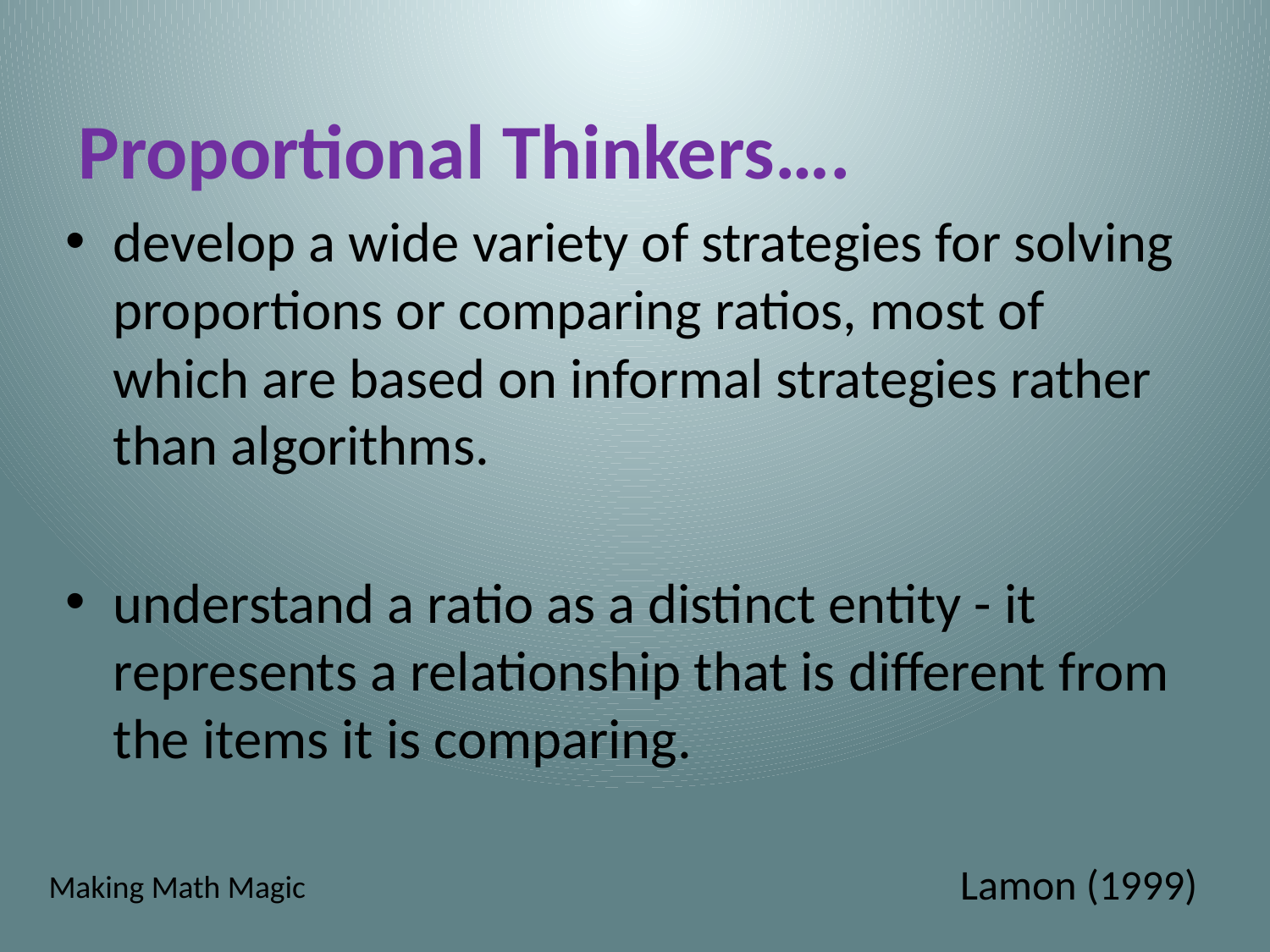

Proportional Thinkers….
develop a wide variety of strategies for solving proportions or comparing ratios, most of which are based on informal strategies rather than algorithms.

understand a ratio as a distinct entity - it represents a relationship that is different from the items it is comparing.

 Lamon (1999)
Making Math Magic